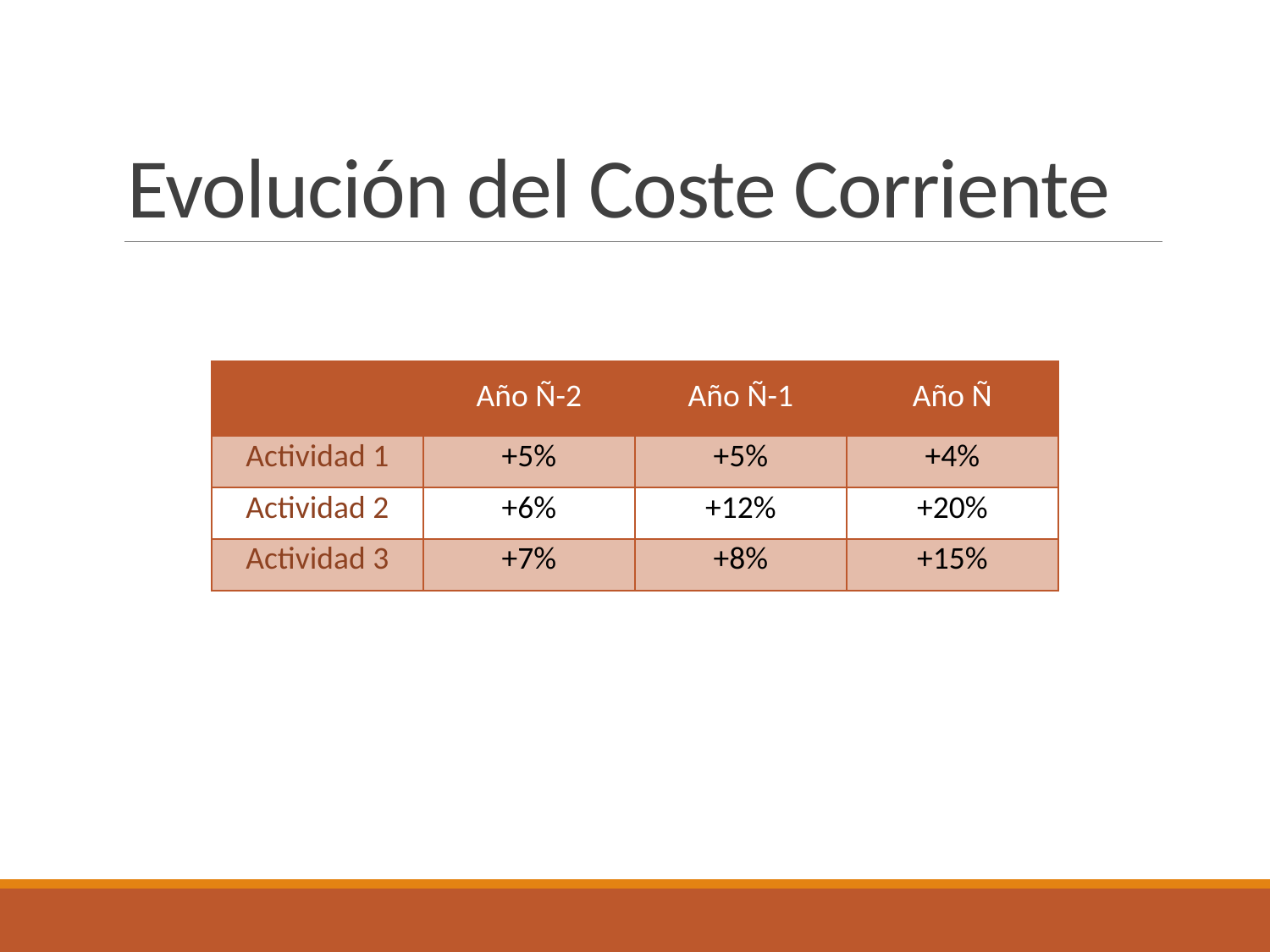

# Evolución del Coste Corriente
|  | Año Ñ-2 | Año Ñ-1 | Año Ñ |
| --- | --- | --- | --- |
| Actividad 1 | +5% | +5% | +4% |
| Actividad 2 | +6% | +12% | +20% |
| Actividad 3 | +7% | +8% | +15% |